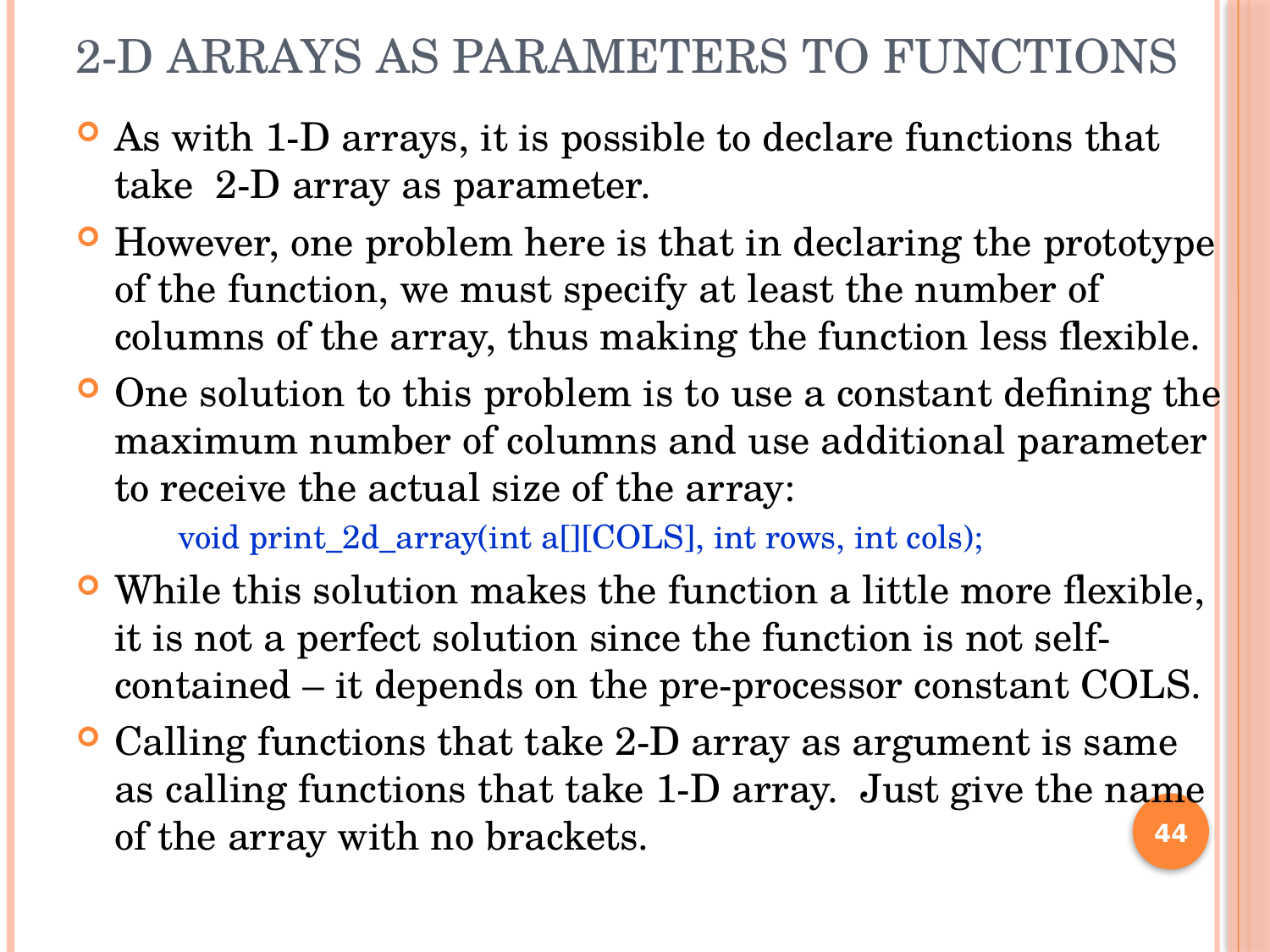

# 2-D Arrays as parameters to functions
As with 1-D arrays, it is possible to declare functions that take  2-D array as parameter.
However, one problem here is that in declaring the prototype of the function, we must specify at least the number of columns of the array, thus making the function less flexible.
One solution to this problem is to use a constant defining the maximum number of columns and use additional parameter to receive the actual size of the array:
void print_2d_array(int a[][COLS], int rows, int cols);
While this solution makes the function a little more flexible, it is not a perfect solution since the function is not self-contained – it depends on the pre-processor constant COLS.
Calling functions that take 2-D array as argument is same as calling functions that take 1-D array.  Just give the name of the array with no brackets.
44